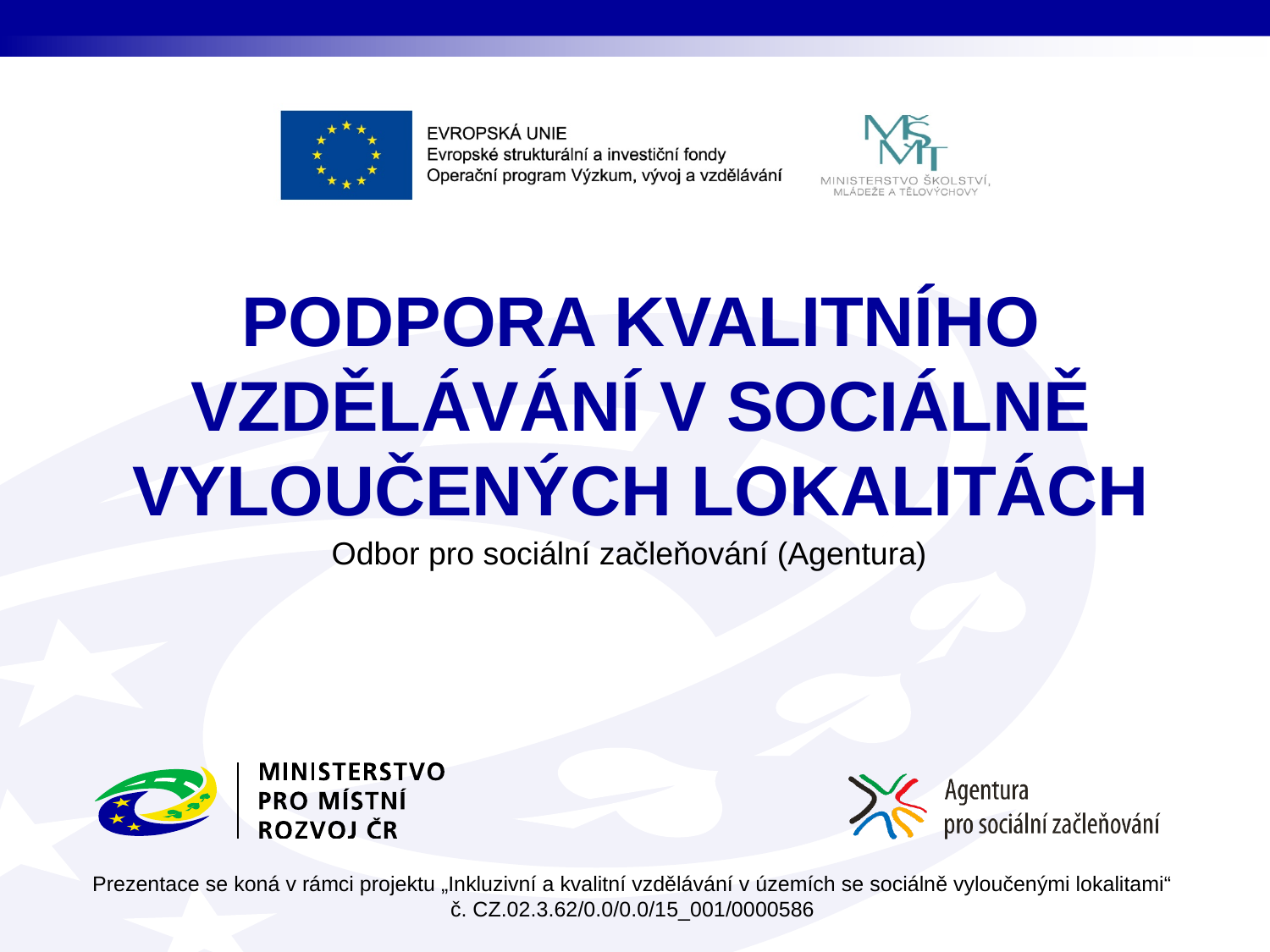

# PODPORA KVALITNÍHO VZDĚLÁVÁNÍ V SOCIÁLNĚ VYLOUČENÝCH LOKALITÁCH